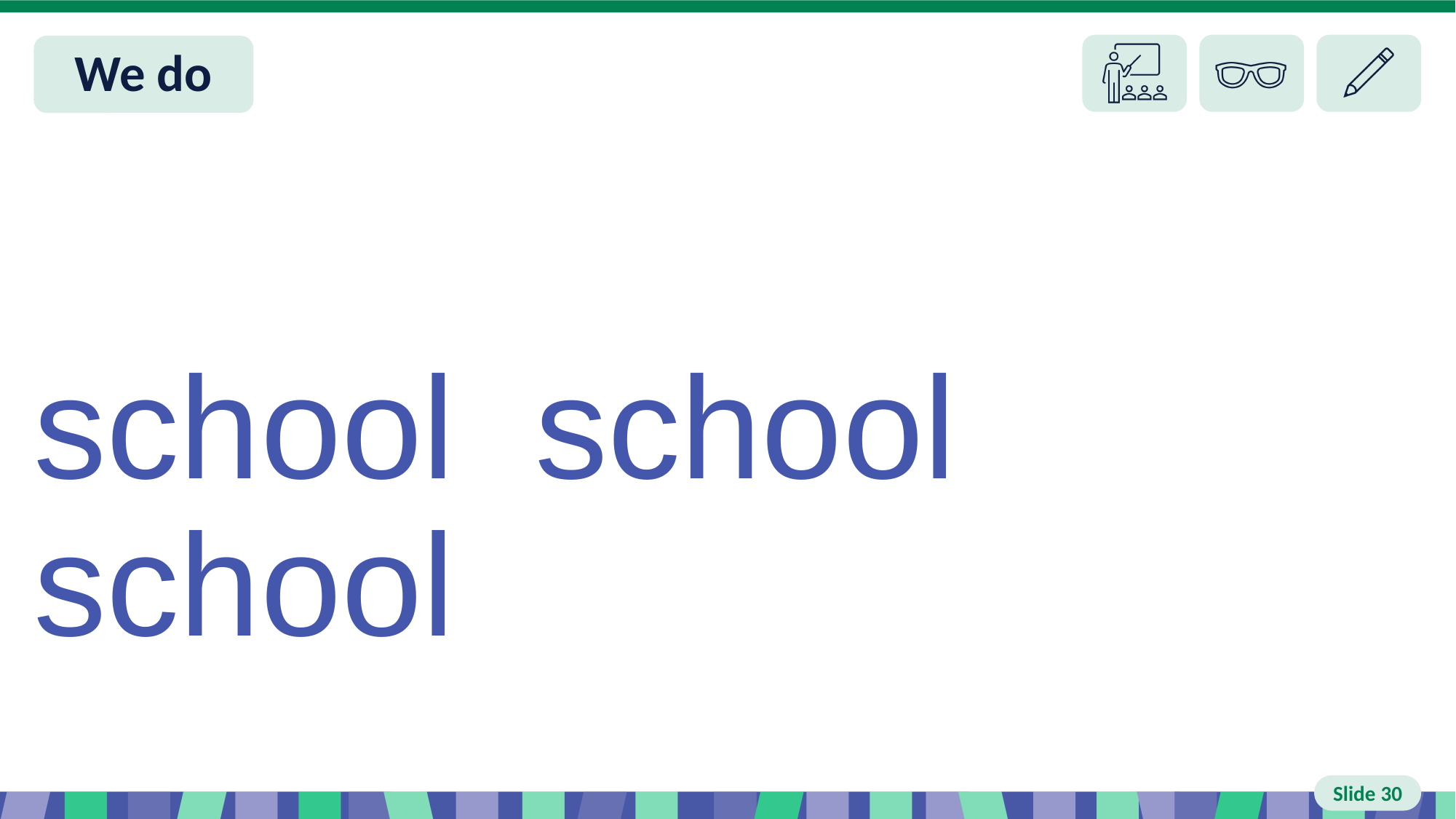

# Slide 30 We do
school  school  school